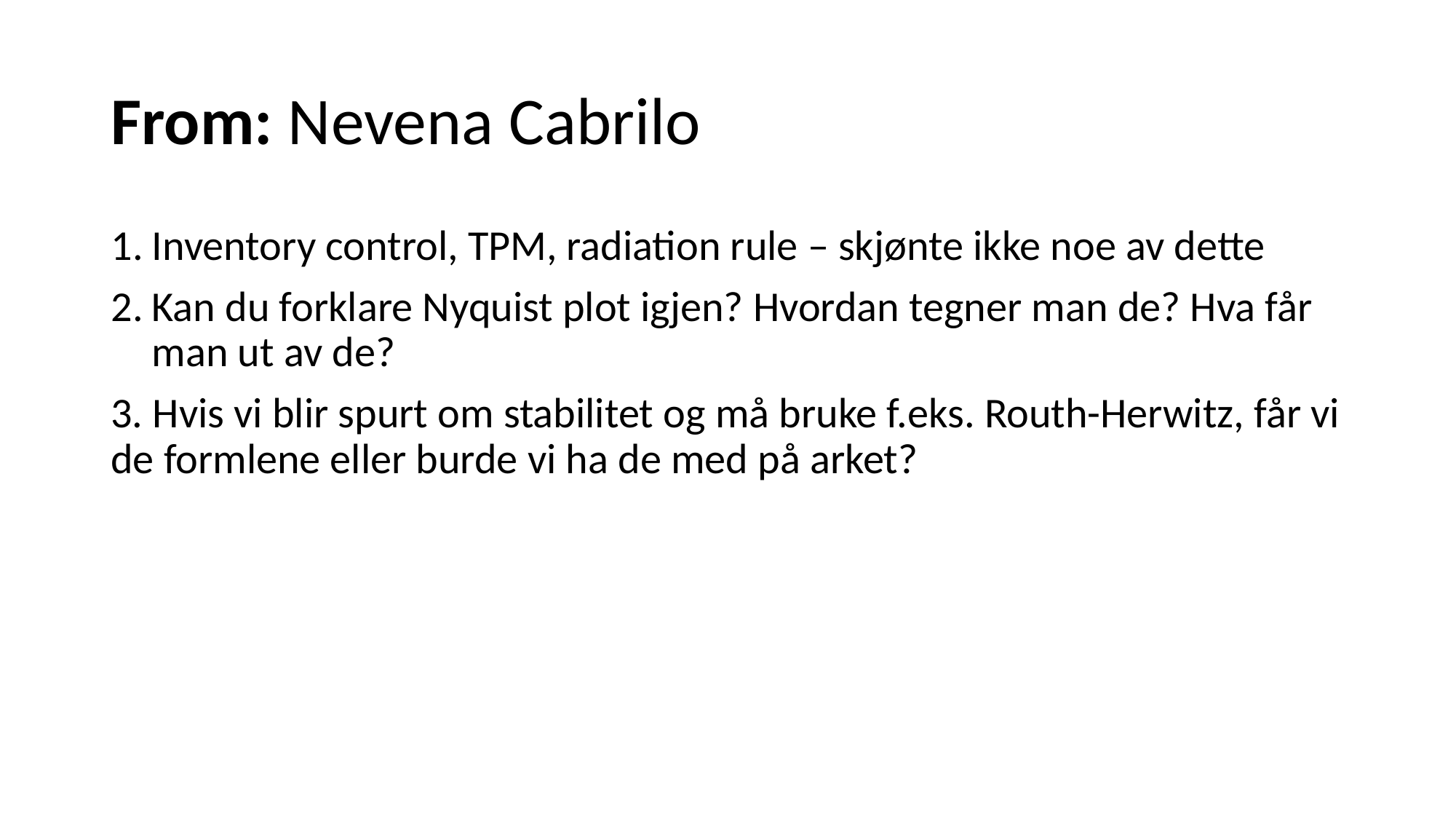

# From: Nevena Cabrilo
Inventory control, TPM, radiation rule – skjønte ikke noe av dette
Kan du forklare Nyquist plot igjen? Hvordan tegner man de? Hva får man ut av de?
3. Hvis vi blir spurt om stabilitet og må bruke f.eks. Routh-Herwitz, får vi de formlene eller burde vi ha de med på arket?